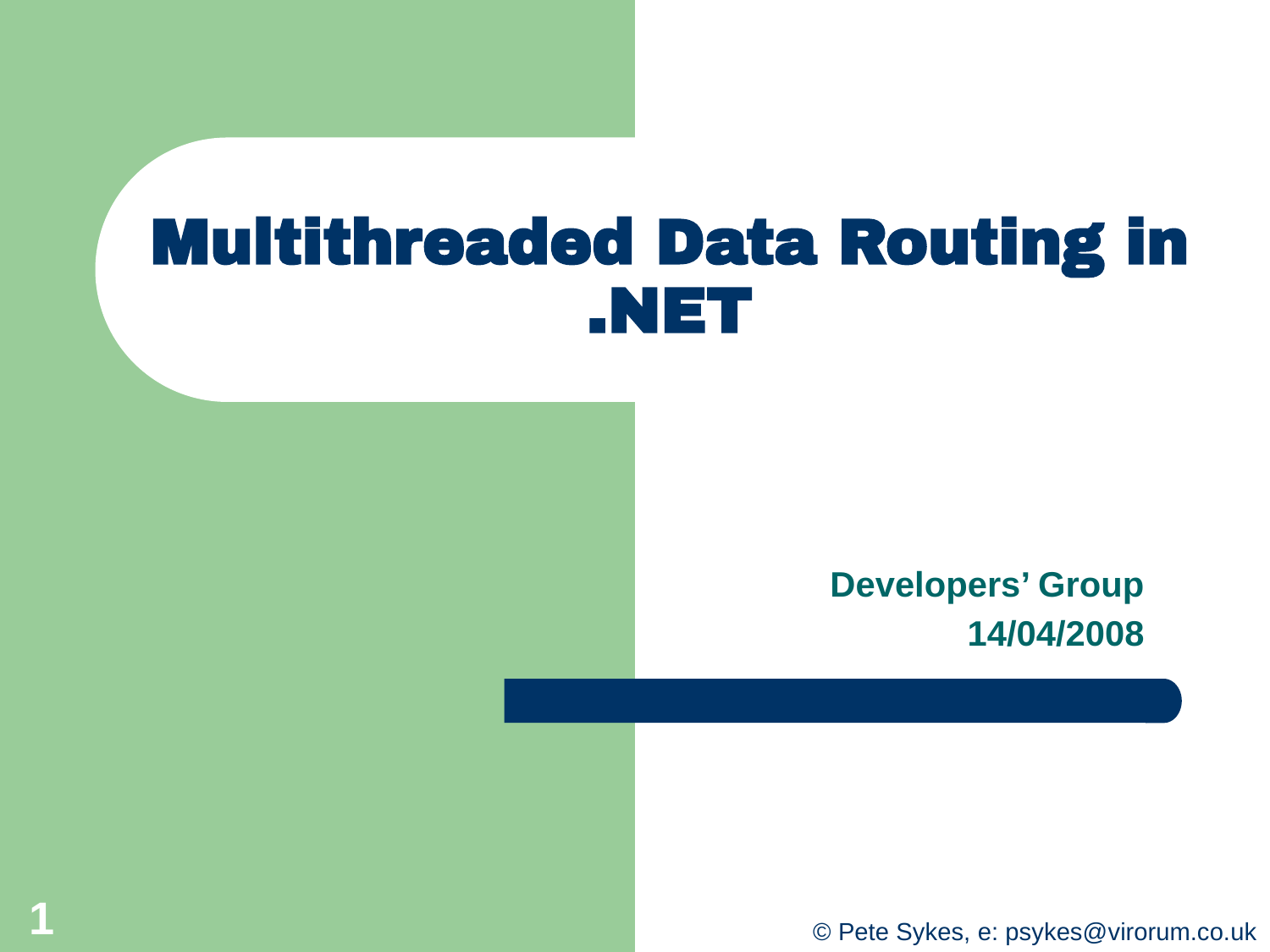

# Multithreaded Data Routing in .NET
Developers’ Group
14/04/2008
1
© Pete Sykes, e: psykes@virorum.co.uk